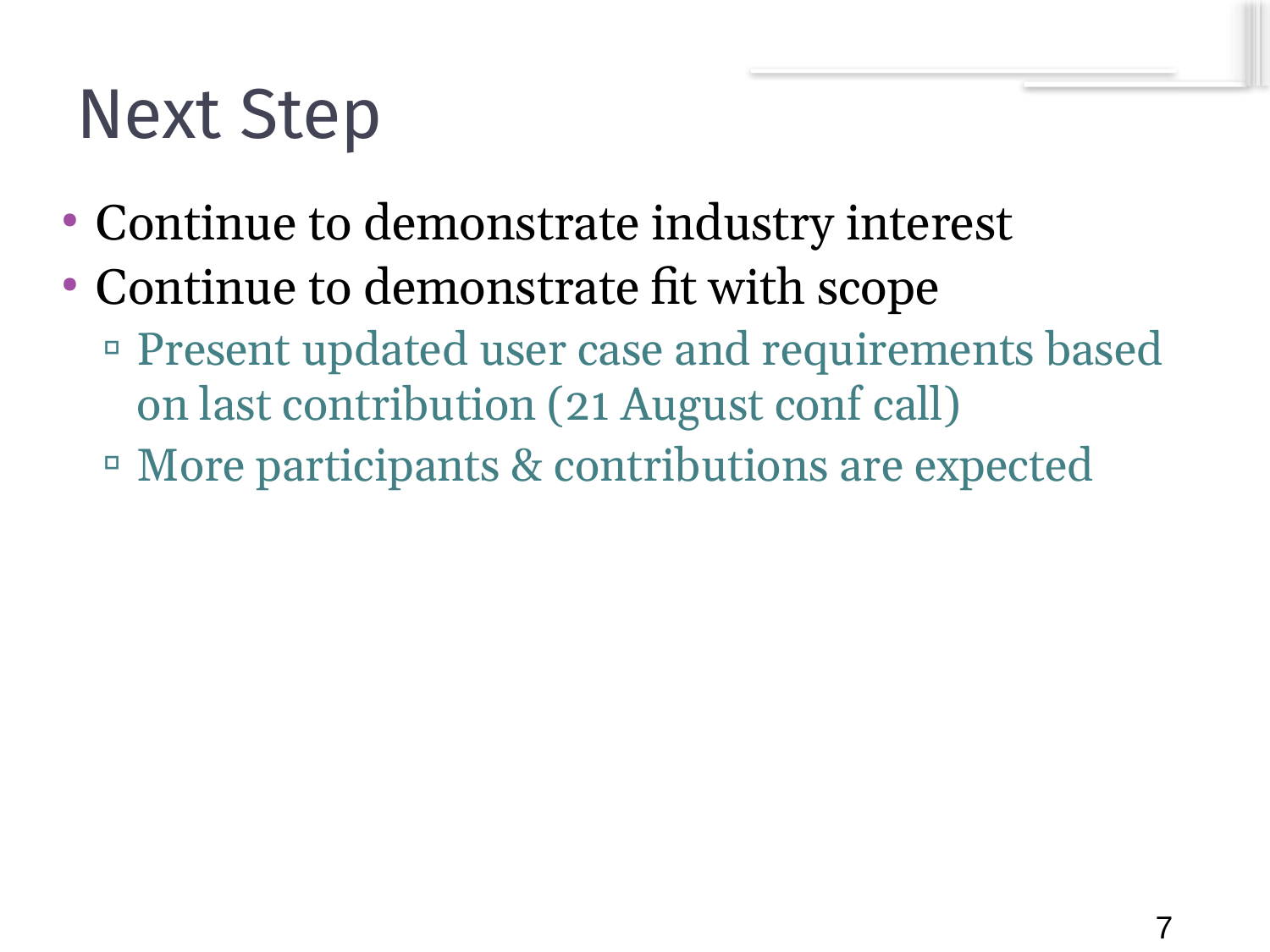

7
# Next Step
Continue to demonstrate industry interest
Continue to demonstrate fit with scope
Present updated user case and requirements based on last contribution (21 August conf call)
More participants & contributions are expected